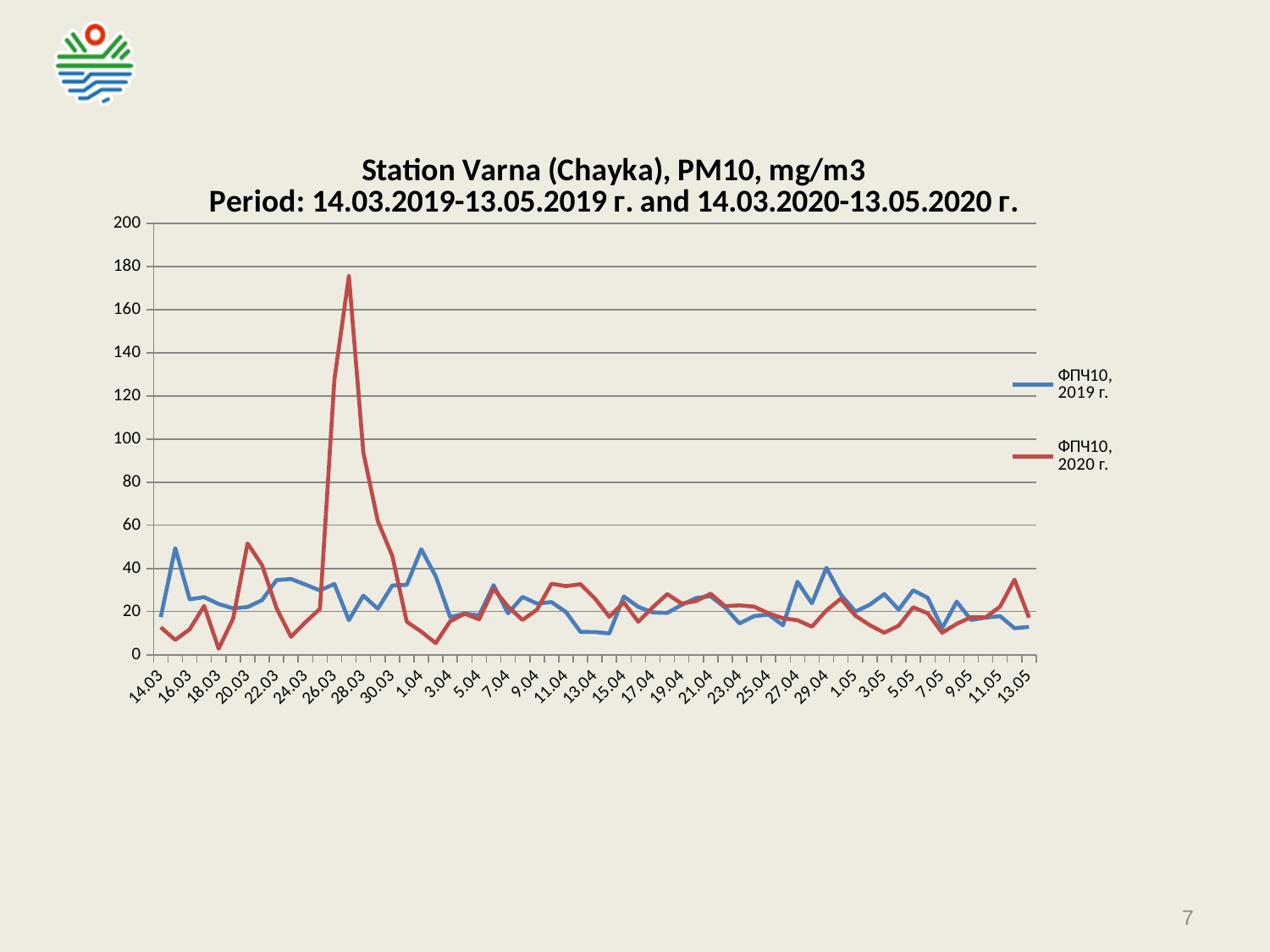

### Chart: Station Varna (Chayka), PM10, mg/m3
Period: 14.03.2019-13.05.2019 г. and 14.03.2020-13.05.2020 г.

| Category | ФПЧ10, 2019 г. | ФПЧ10, 2020 г. |
|---|---|---|
| 14.03 | 17.399999618530273 | 12.699999809265137 |
| 15.03 | 49.400001525878906 | 6.900000095367432 |
| 16.03 | 25.700000762939453 | 11.800000190734863 |
| 17.03 | 26.700000762939453 | 22.600000381469727 |
| 18.03 | 23.5 | 2.799999952316284 |
| 19.03 | 21.5 | 16.700000762939453 |
| 20.03 | 22.100000381469727 | 51.599998474121094 |
| 21.03 | 25.299999237060547 | 41.5 |
| 22.03 | 34.599998474121094 | 21.600000381469727 |
| 23.03 | 35.099998474121094 | 8.300000190734863 |
| 24.03 | 32.5 | 15.100000381469727 |
| 25.03 | 29.799999237060547 | 21.299999237060547 |
| 26.03 | 32.79999923706055 | 127.5999984741211 |
| 27.03 | 16.0 | 175.5 |
| 28.03 | 27.399999618530273 | 93.80000305175781 |
| 29.03 | 21.299999237060547 | 61.900001525878906 |
| 30.03 | 32.099998474121094 | 45.79999923706055 |
| 31.03 | 32.400001525878906 | 15.300000190734863 |
| 1.04 | 48.900001525878906 | 10.699999809265137 |
| 2.04 | 36.400001525878906 | 5.400000095367432 |
| 3.04 | 17.399999618530273 | 15.5 |
| 4.04 | 19.100000381469727 | 19.0 |
| 5.04 | 18.200000762939453 | 16.399999618530273 |
| 6.04 | 32.20000076293945 | 30.600000381469727 |
| 7.04 | 19.200000762939453 | 22.299999237060547 |
| 8.0399999999999991 | 26.799999237060547 | 16.100000381469727 |
| 9.0399999999999991 | 23.700000762939453 | 20.899999618530273 |
| 10.039999999999999 | 24.399999618530273 | 32.900001525878906 |
| 11.04 | 19.799999237060547 | 31.799999237060547 |
| 12.04 | 10.600000381469727 | 32.70000076293945 |
| 13.04 | 10.5 | 26.100000381469727 |
| 14.04 | 9.899999618530273 | 17.600000381469727 |
| 15.04 | 27.0 | 24.299999237060547 |
| 16.04 | 22.200000762939453 | 15.300000190734863 |
| 17.04 | 19.600000381469727 | 22.0 |
| 18.04 | 19.399999618530273 | 28.100000381469727 |
| 19.04 | 23.100000381469727 | 23.700000762939453 |
| 20.04 | 26.299999237060547 | 24.899999618530273 |
| 21.04 | 27.100000381469727 | 28.299999237060547 |
| 22.04 | 21.899999618530273 | 22.5 |
| 23.04 | 14.5 | 22.899999618530273 |
| 24.04 | 17.899999618530273 | 22.299999237060547 |
| 25.04 | 18.600000381469727 | 19.200000762939453 |
| 26.04 | 13.699999809265137 | 16.899999618530273 |
| 27.04 | 33.79999923706055 | 16.0 |
| 28.04 | 23.799999237060547 | 13.0 |
| 29.04 | 40.29999923706055 | 20.5 |
| 30.04 | 27.899999618530273 | 26.0 |
| 1.05 | 20.0 | 18.100000381469727 |
| 2.0499999999999998 | 23.200000762939453 | 13.699999809265137 |
| 3.05 | 28.100000381469727 | 10.199999809265137 |
| 4.05 | 20.899999618530273 | 13.5 |
| 5.05 | 29.899999618530273 | 22.0 |
| 6.05 | 26.399999618530273 | 19.200000762939453 |
| 7.05 | 12.300000190734863 | 10.199999809265137 |
| 8.0500000000000007 | 24.600000381469727 | 14.300000190734863 |
| 9.0500000000000007 | 16.100000381469727 | 17.399999618530273 |
| 10.050000000000001 | 17.200000762939453 | 17.299999237060547 |
| 11.05 | 17.899999618530273 | 22.299999237060547 |
| 12.05 | 12.300000190734863 | 34.79999923706055 |
| 13.05 | 12.899999618530273 | 17.200000762939453 |
7